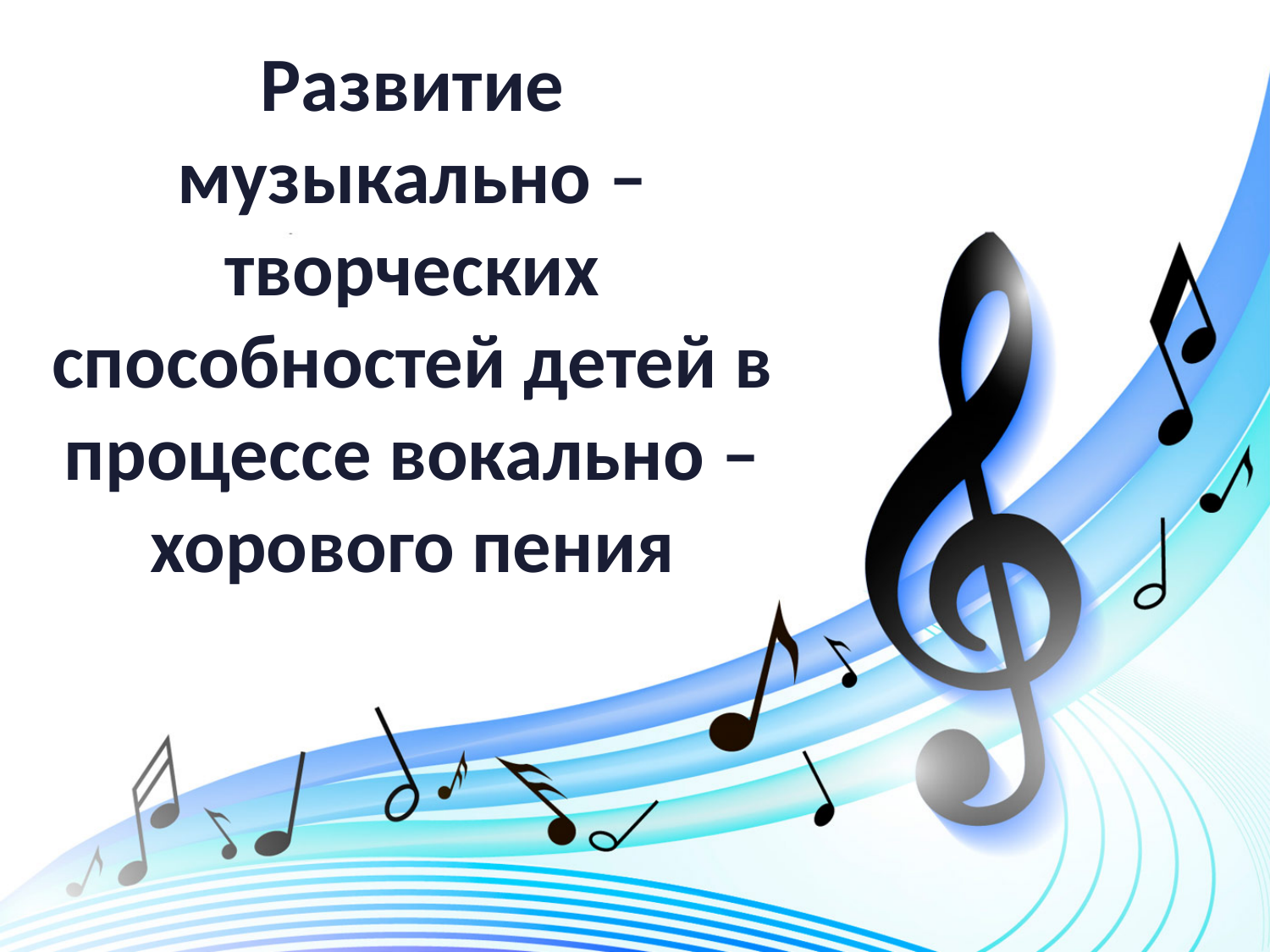

# Развитие музыкально – творческих способностей детей в процессе вокально – хорового пения